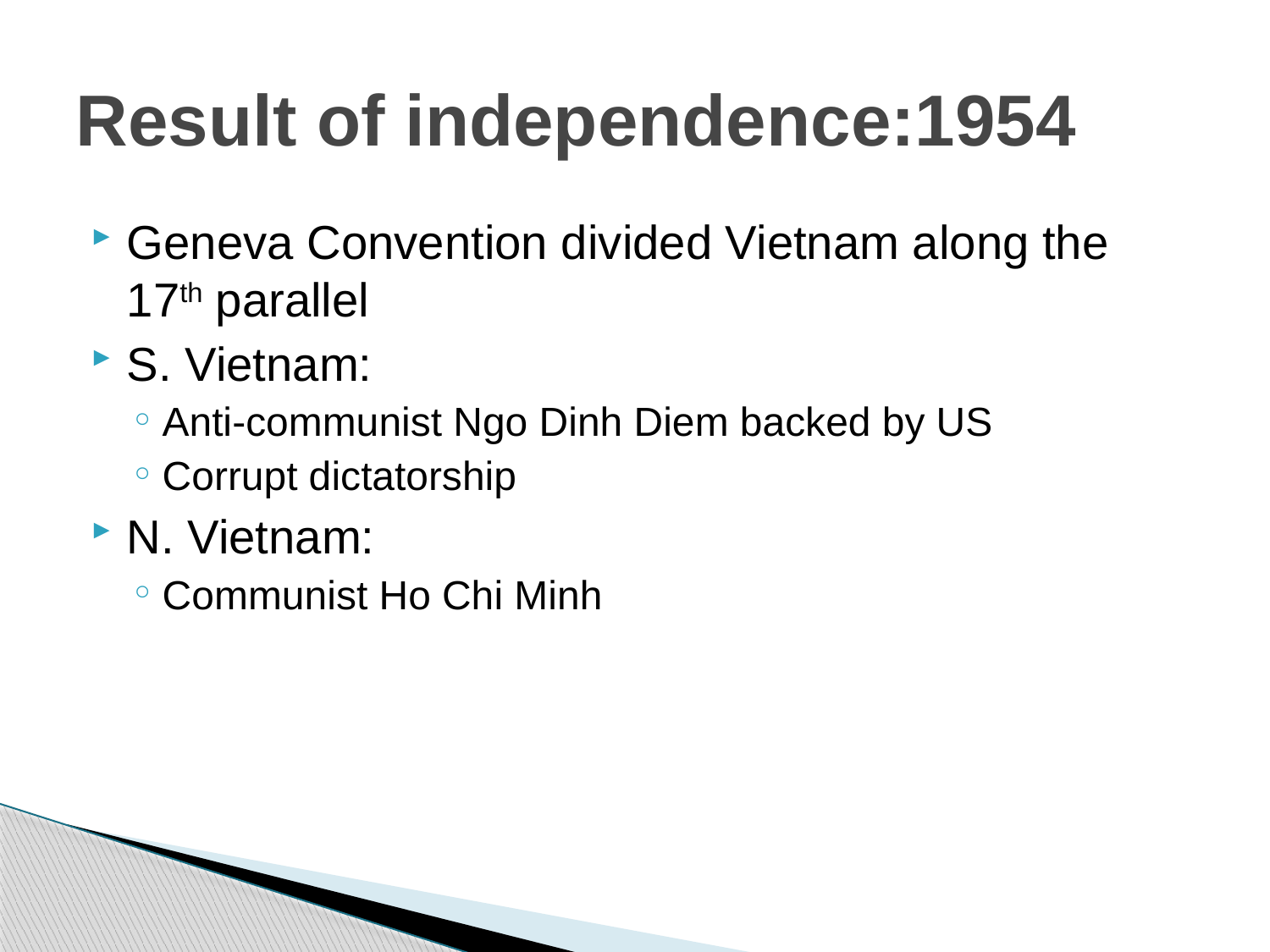

# Result of independence:1954
Geneva Convention divided Vietnam along the 17th parallel
S. Vietnam:
Anti-communist Ngo Dinh Diem backed by US
Corrupt dictatorship
N. Vietnam:
Communist Ho Chi Minh